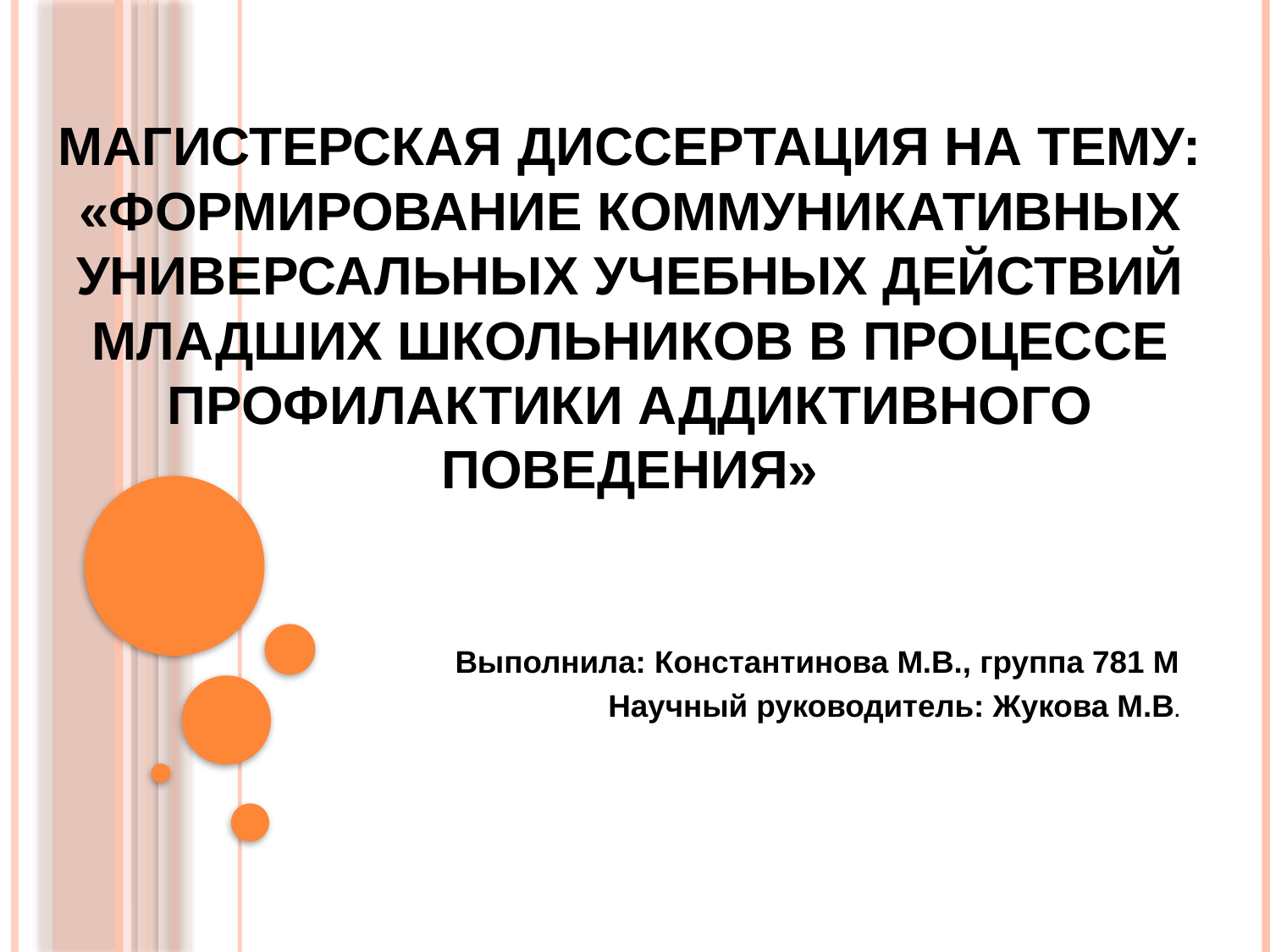

# Магистерская диссертация на тему: «Формирование коммуникативных универсальных учебных действий младших школьников в процессе профилактики аддиктивного поведения»
Выполнила: Константинова М.В., группа 781 М
Научный руководитель: Жукова М.В.